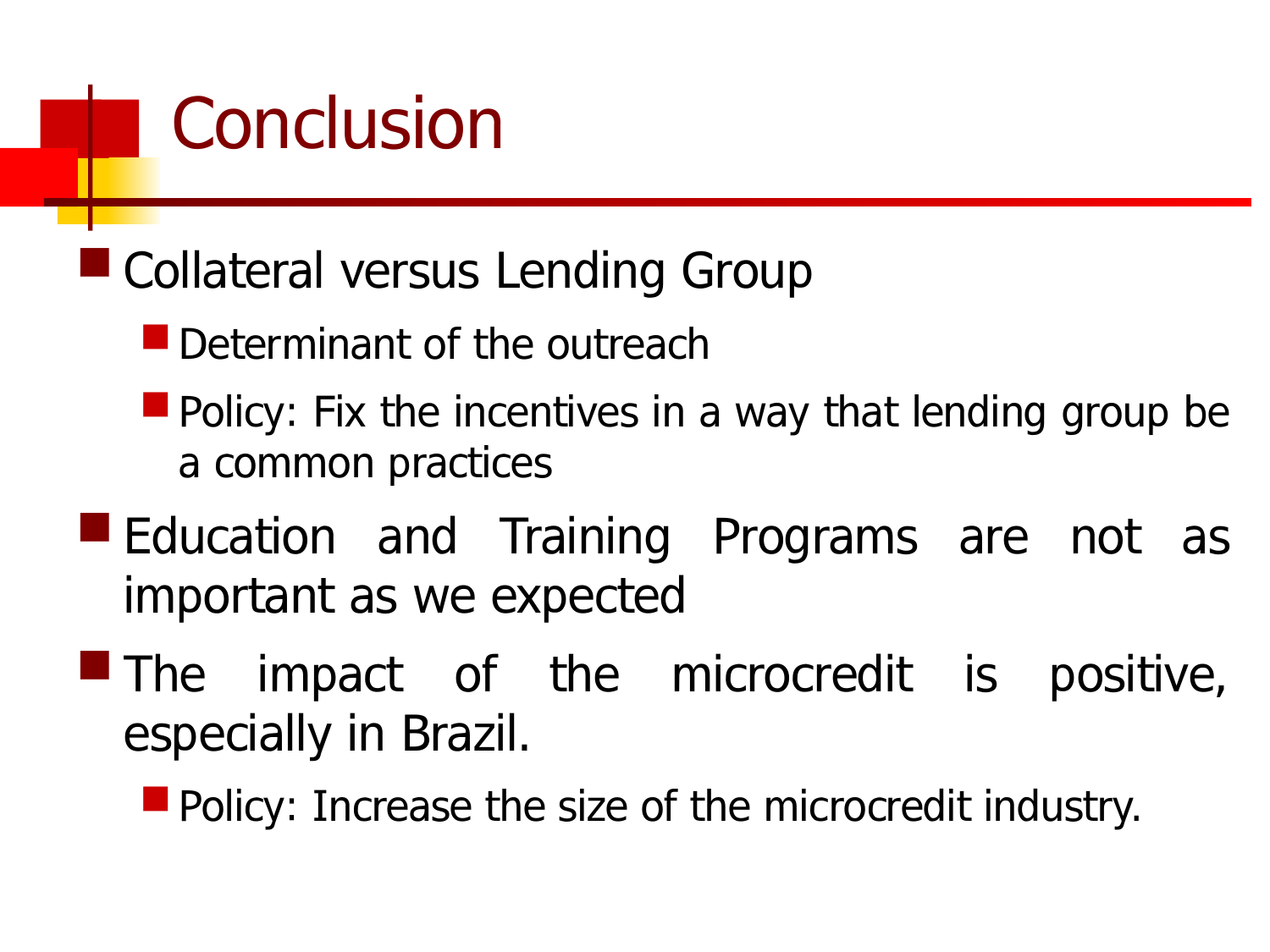

# Conclusion
Collateral versus Lending Group
Determinant of the outreach
Policy: Fix the incentives in a way that lending group be a common practices
Education and Training Programs are not as important as we expected
The impact of the microcredit is positive, especially in Brazil.
Policy: Increase the size of the microcredit industry.